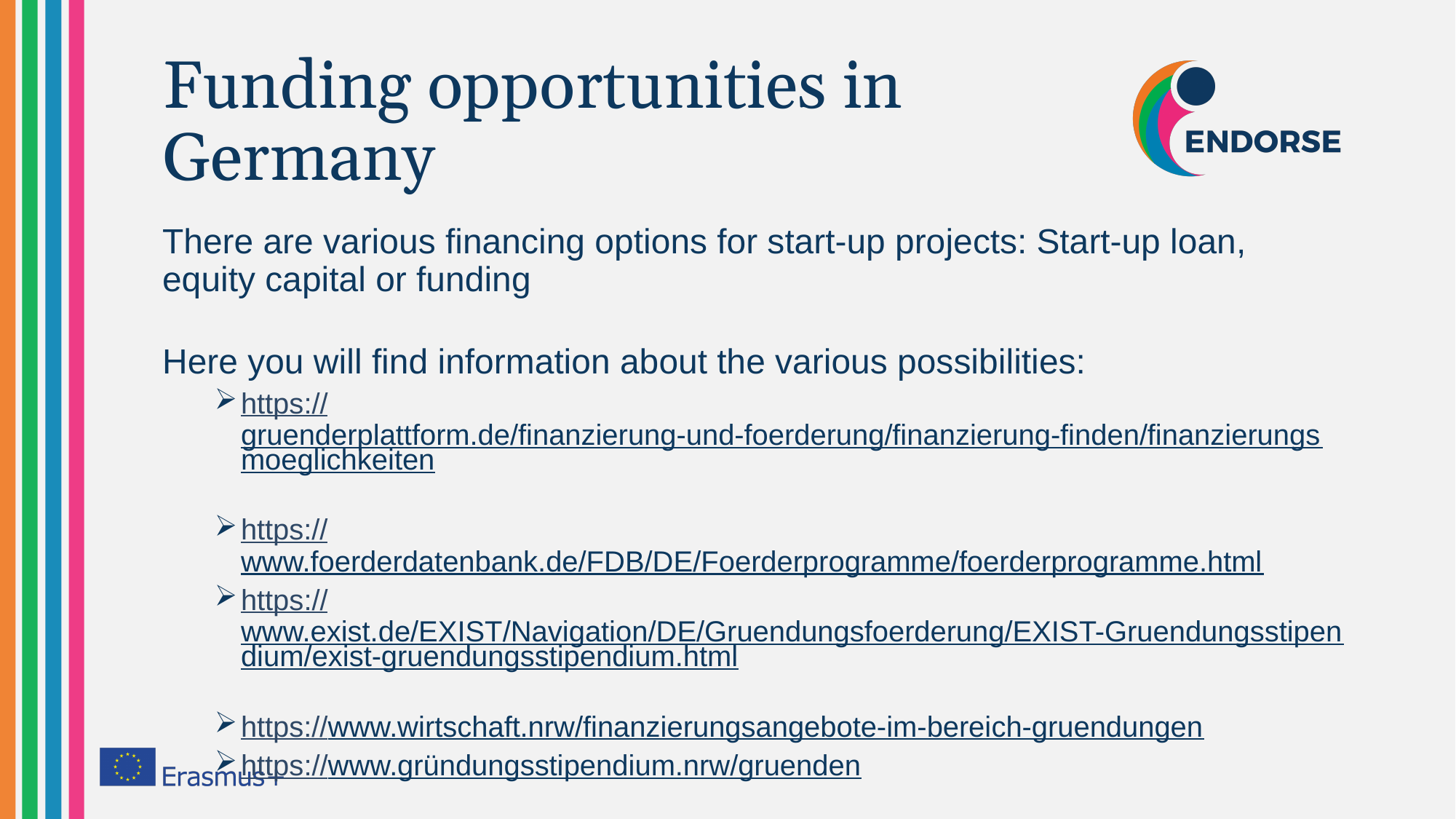

# Funding opportunities in Germany
There are various financing options for start-up projects: Start-up loan, equity capital or funding

Here you will find information about the various possibilities:
https://gruenderplattform.de/finanzierung-und-foerderung/finanzierung-finden/finanzierungsmoeglichkeiten
https://www.foerderdatenbank.de/FDB/DE/Foerderprogramme/foerderprogramme.html
https://www.exist.de/EXIST/Navigation/DE/Gruendungsfoerderung/EXIST-Gruendungsstipendium/exist-gruendungsstipendium.html
https://www.wirtschaft.nrw/finanzierungsangebote-im-bereich-gruendungen
https://www.gründungsstipendium.nrw/gruenden